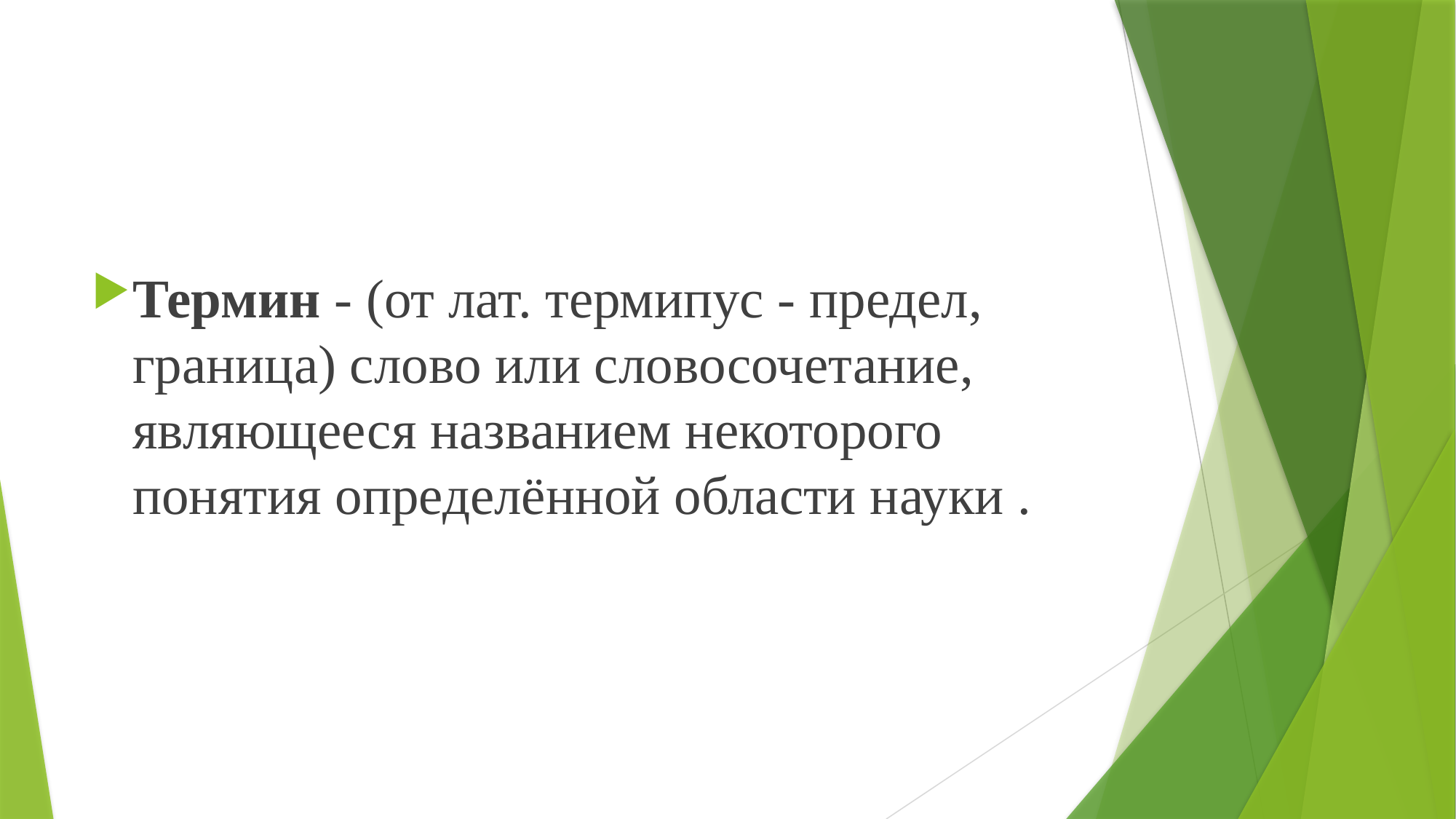

#
Термин - (от лат. термипус - предел, граница) слово или словосочетание, являющееся названием некоторого понятия определённой области науки .